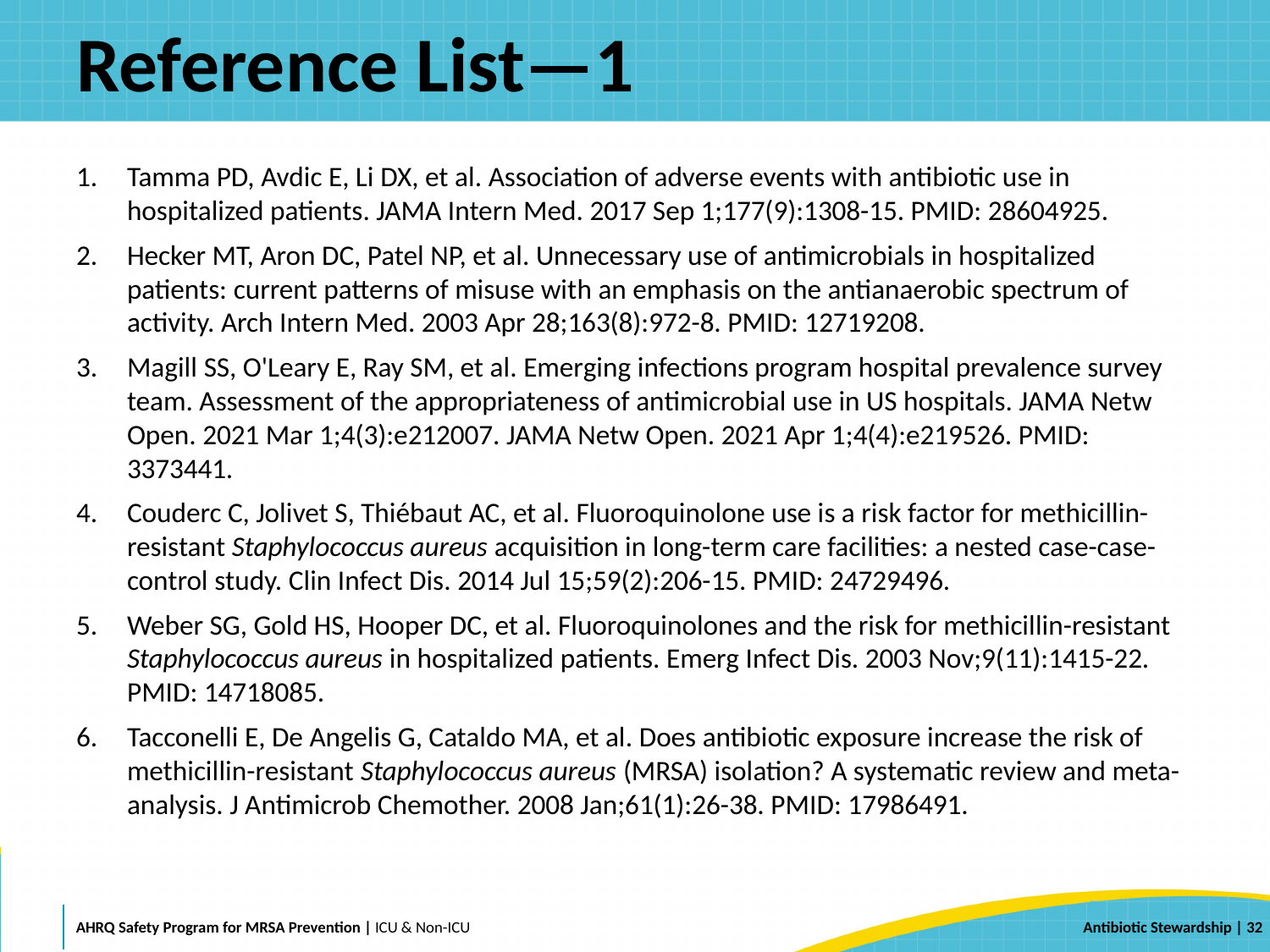

# Reference List—1
Tamma PD, Avdic E, Li DX, et al. Association of adverse events with antibiotic use in hospitalized patients. JAMA Intern Med. 2017 Sep 1;177(9):1308-15. PMID: 28604925.
Hecker MT, Aron DC, Patel NP, et al. Unnecessary use of antimicrobials in hospitalized patients: current patterns of misuse with an emphasis on the antianaerobic spectrum of activity. Arch Intern Med. 2003 Apr 28;163(8):972-8. PMID: 12719208.
Magill SS, O'Leary E, Ray SM, et al. Emerging infections program hospital prevalence survey team. Assessment of the appropriateness of antimicrobial use in US hospitals. JAMA Netw Open. 2021 Mar 1;4(3):e212007. JAMA Netw Open. 2021 Apr 1;4(4):e219526. PMID: 3373441.
Couderc C, Jolivet S, Thiébaut AC, et al. Fluoroquinolone use is a risk factor for methicillin-resistant Staphylococcus aureus acquisition in long-term care facilities: a nested case-case-control study. Clin Infect Dis. 2014 Jul 15;59(2):206-15. PMID: 24729496.
Weber SG, Gold HS, Hooper DC, et al. Fluoroquinolones and the risk for methicillin-resistant Staphylococcus aureus in hospitalized patients. Emerg Infect Dis. 2003 Nov;9(11):1415-22. PMID: 14718085.
Tacconelli E, De Angelis G, Cataldo MA, et al. Does antibiotic exposure increase the risk of methicillin-resistant Staphylococcus aureus (MRSA) isolation? A systematic review and meta-analysis. J Antimicrob Chemother. 2008 Jan;61(1):26-38. PMID: 17986491.
 | 32